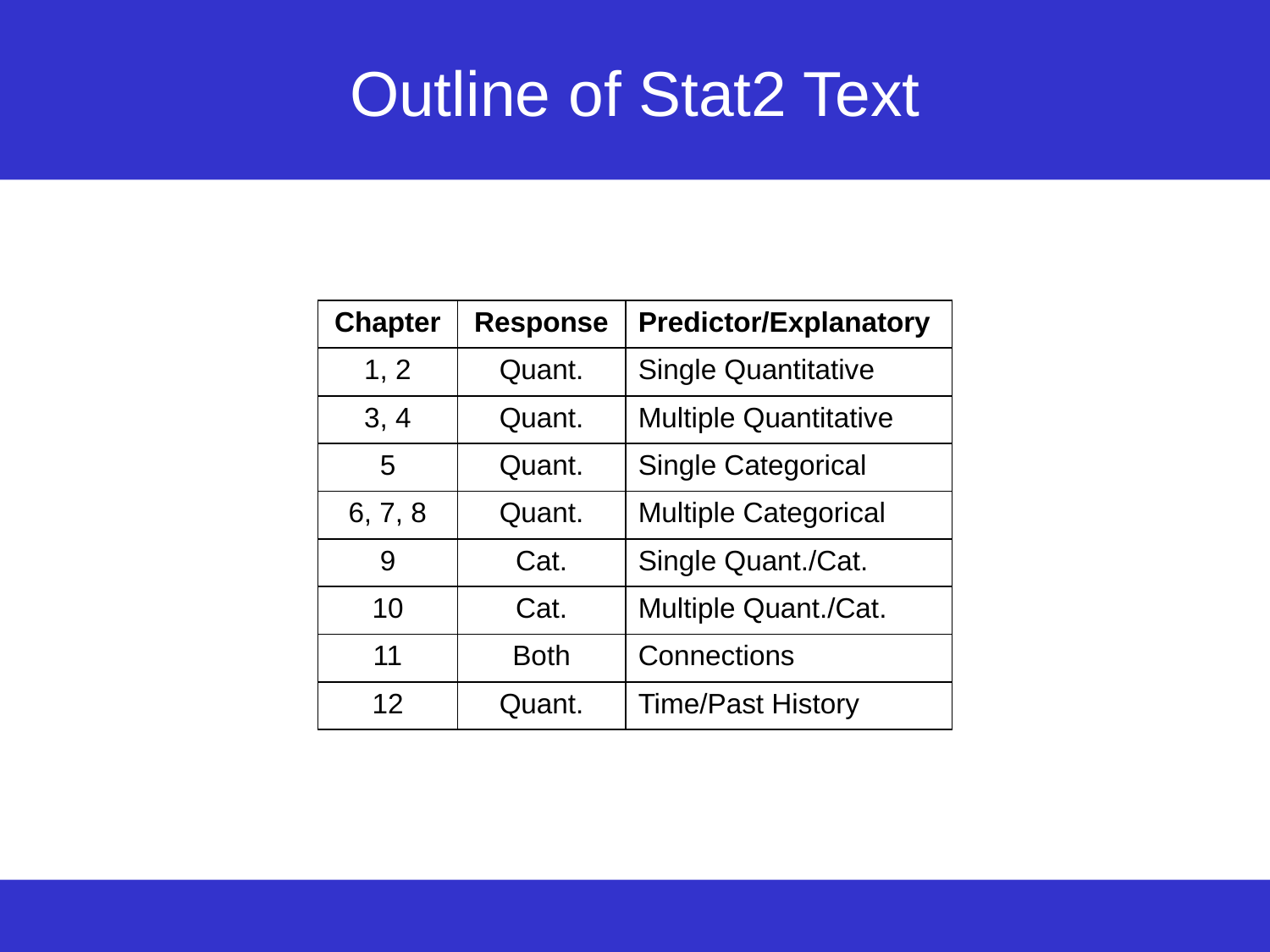

# Outline of Stat2 Text
| Chapter | Response | Predictor/Explanatory |
| --- | --- | --- |
| 1, 2 | Quant. | Single Quantitative |
| 3, 4 | Quant. | Multiple Quantitative |
| 5 | Quant. | Single Categorical |
| 6, 7, 8 | Quant. | Multiple Categorical |
| 9 | Cat. | Single Quant./Cat. |
| 10 | Cat. | Multiple Quant./Cat. |
| 11 | Both | Connections |
| 12 | Quant. | Time/Past History |